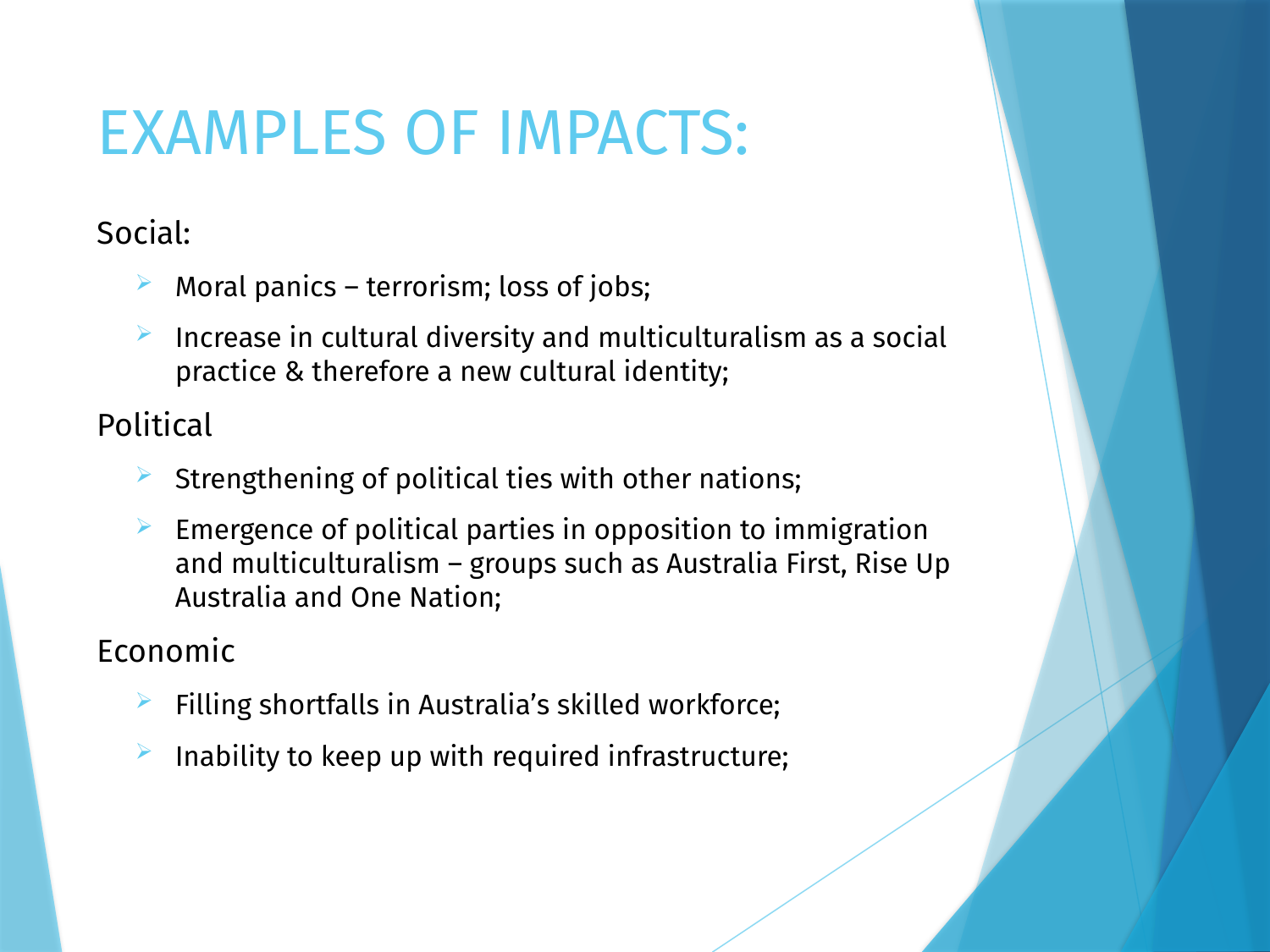

# EXAMPLES OF IMPACTS:
Social:
Moral panics – terrorism; loss of jobs;
Increase in cultural diversity and multiculturalism as a social practice & therefore a new cultural identity;
Political
Strengthening of political ties with other nations;
Emergence of political parties in opposition to immigration and multiculturalism – groups such as Australia First, Rise Up Australia and One Nation;
Economic
Filling shortfalls in Australia’s skilled workforce;
Inability to keep up with required infrastructure;